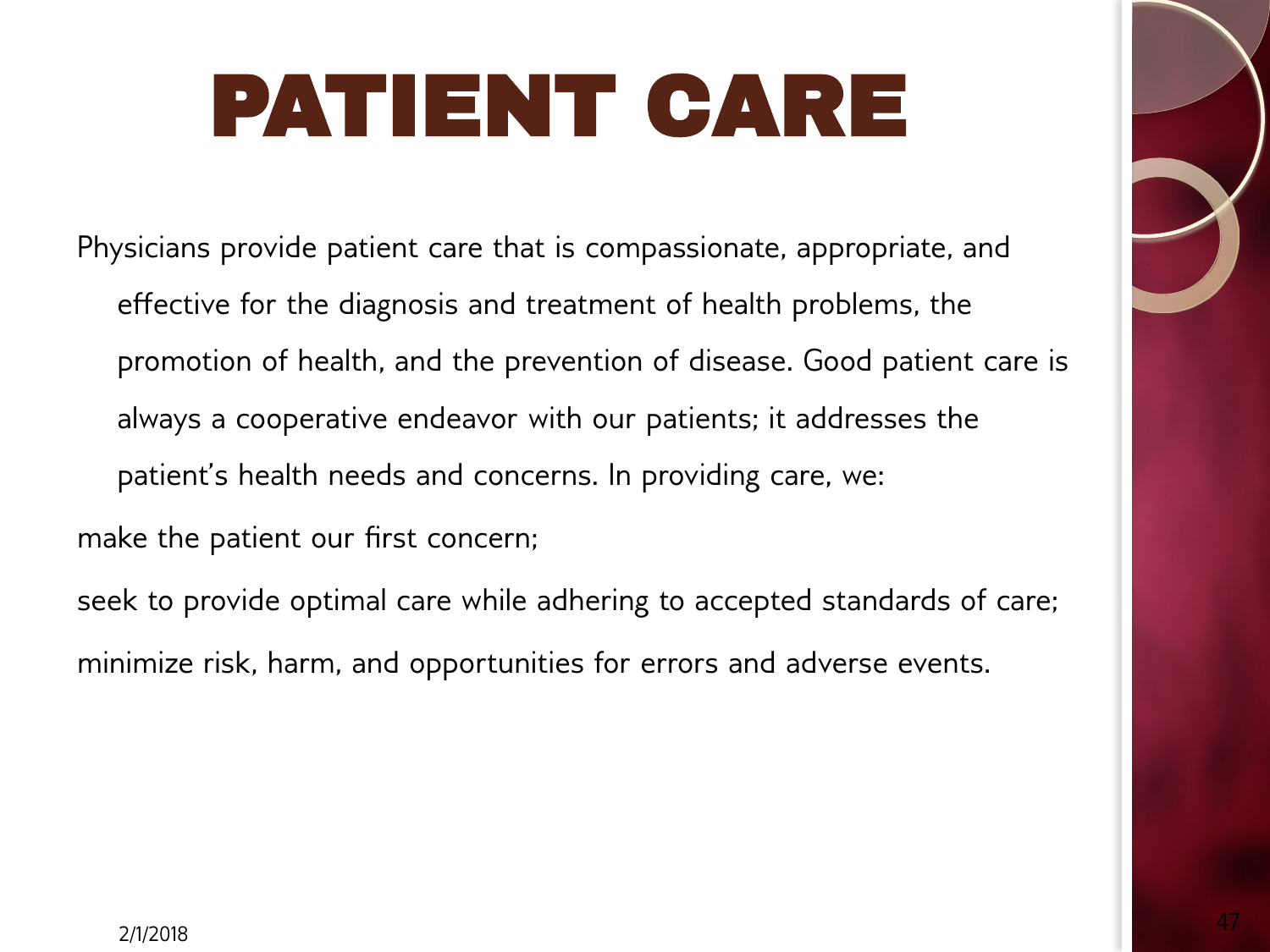

# PATIENT CARE
Physicians provide patient care that is compassionate, appropriate, and effective for the diagnosis and treatment of health problems, the promotion of health, and the prevention of disease. Good patient care is always a cooperative endeavor with our patients; it addresses the patient’s health needs and concerns. In providing care, we:
make the patient our first concern;
seek to provide optimal care while adhering to accepted standards of care;
minimize risk, harm, and opportunities for errors and adverse events.

47
2/1/2018